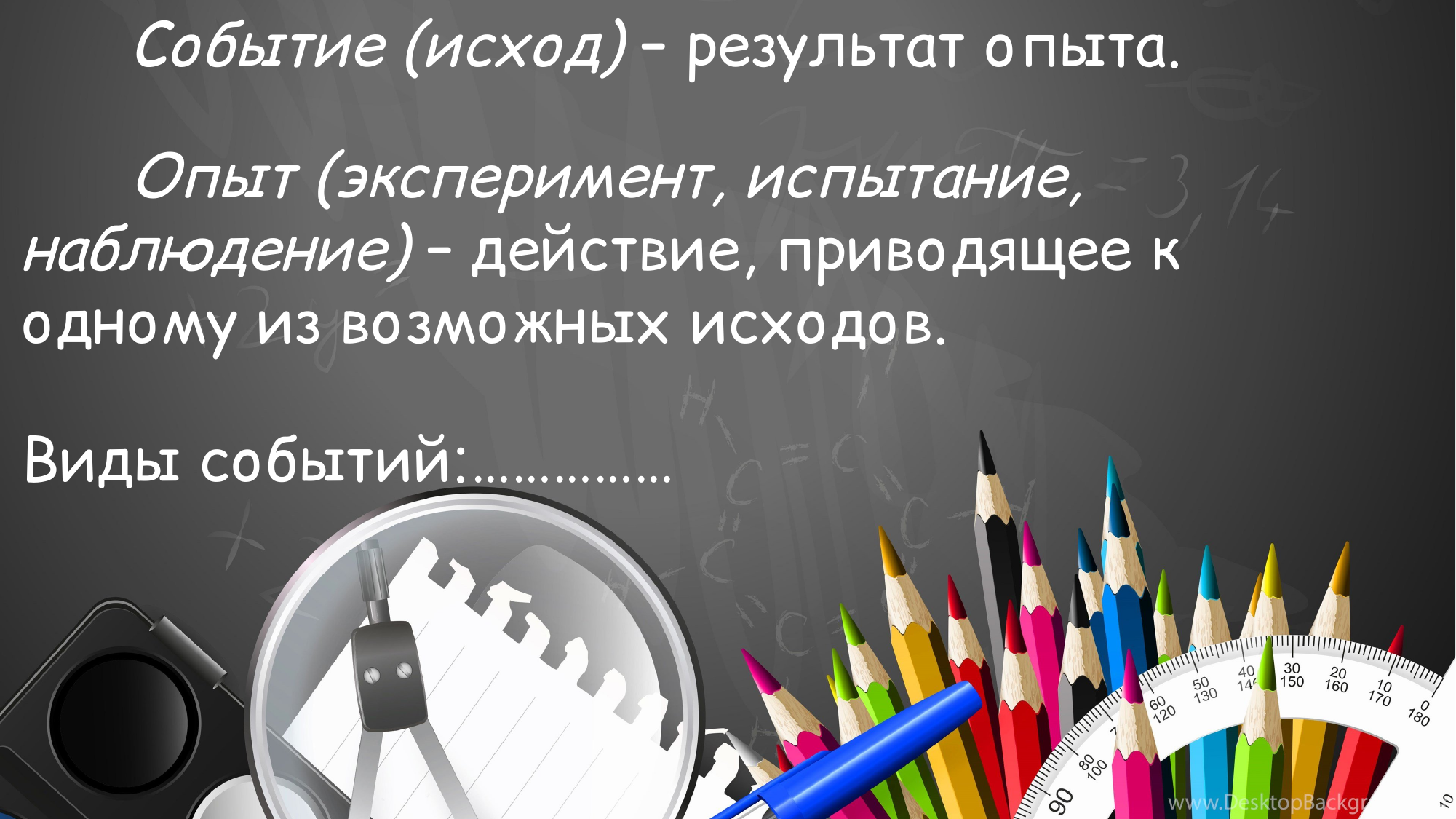

Событие (исход) – результат опыта.

	Опыт (эксперимент, испытание, наблюдение) – действие, приводящее к одному из возможных исходов.

Виды событий:……………